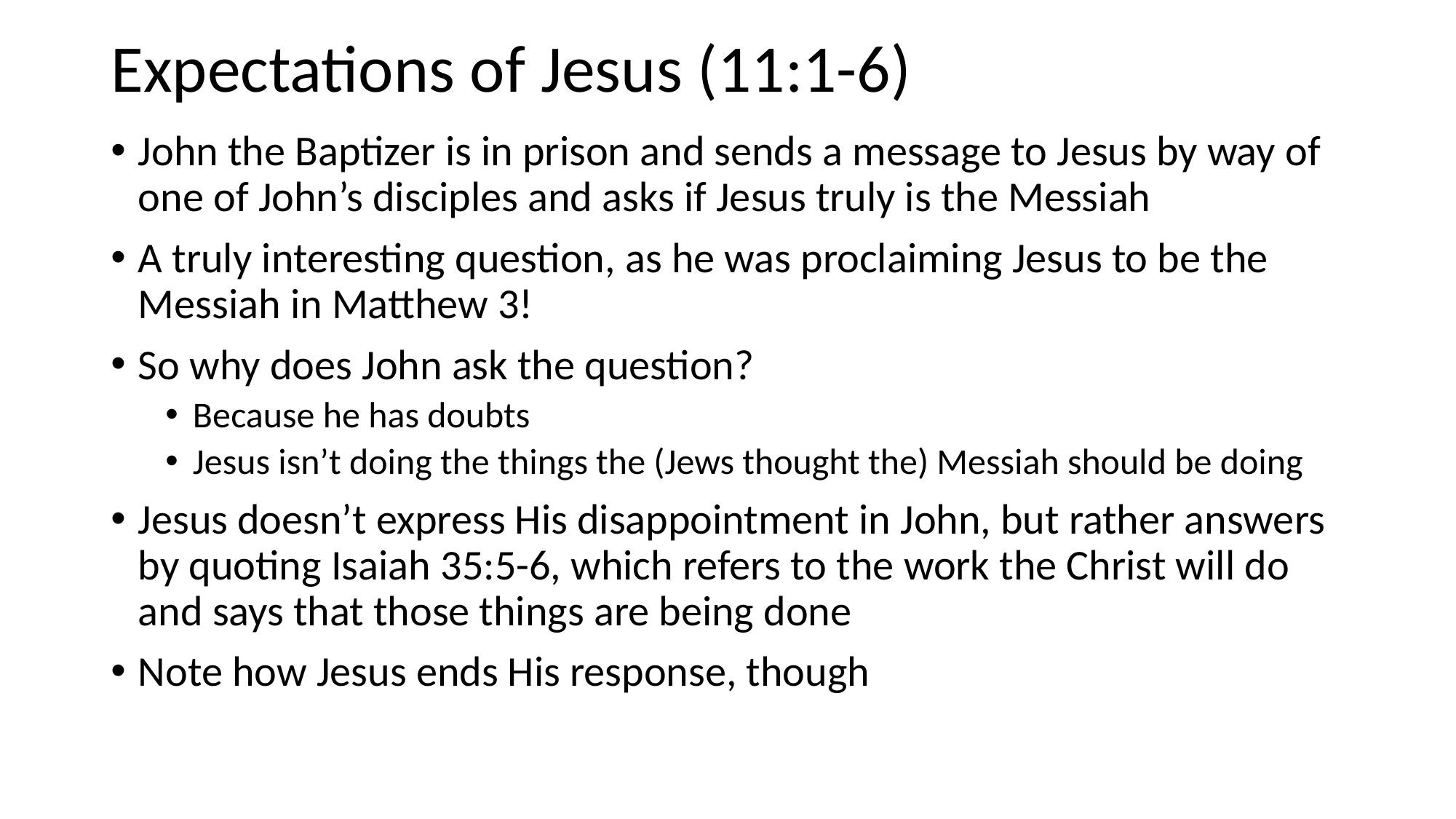

# Expectations of Jesus (11:1-6)
John the Baptizer is in prison and sends a message to Jesus by way of one of John’s disciples and asks if Jesus truly is the Messiah
A truly interesting question, as he was proclaiming Jesus to be the Messiah in Matthew 3!
So why does John ask the question?
Because he has doubts
Jesus isn’t doing the things the (Jews thought the) Messiah should be doing
Jesus doesn’t express His disappointment in John, but rather answers by quoting Isaiah 35:5-6, which refers to the work the Christ will do and says that those things are being done
Note how Jesus ends His response, though